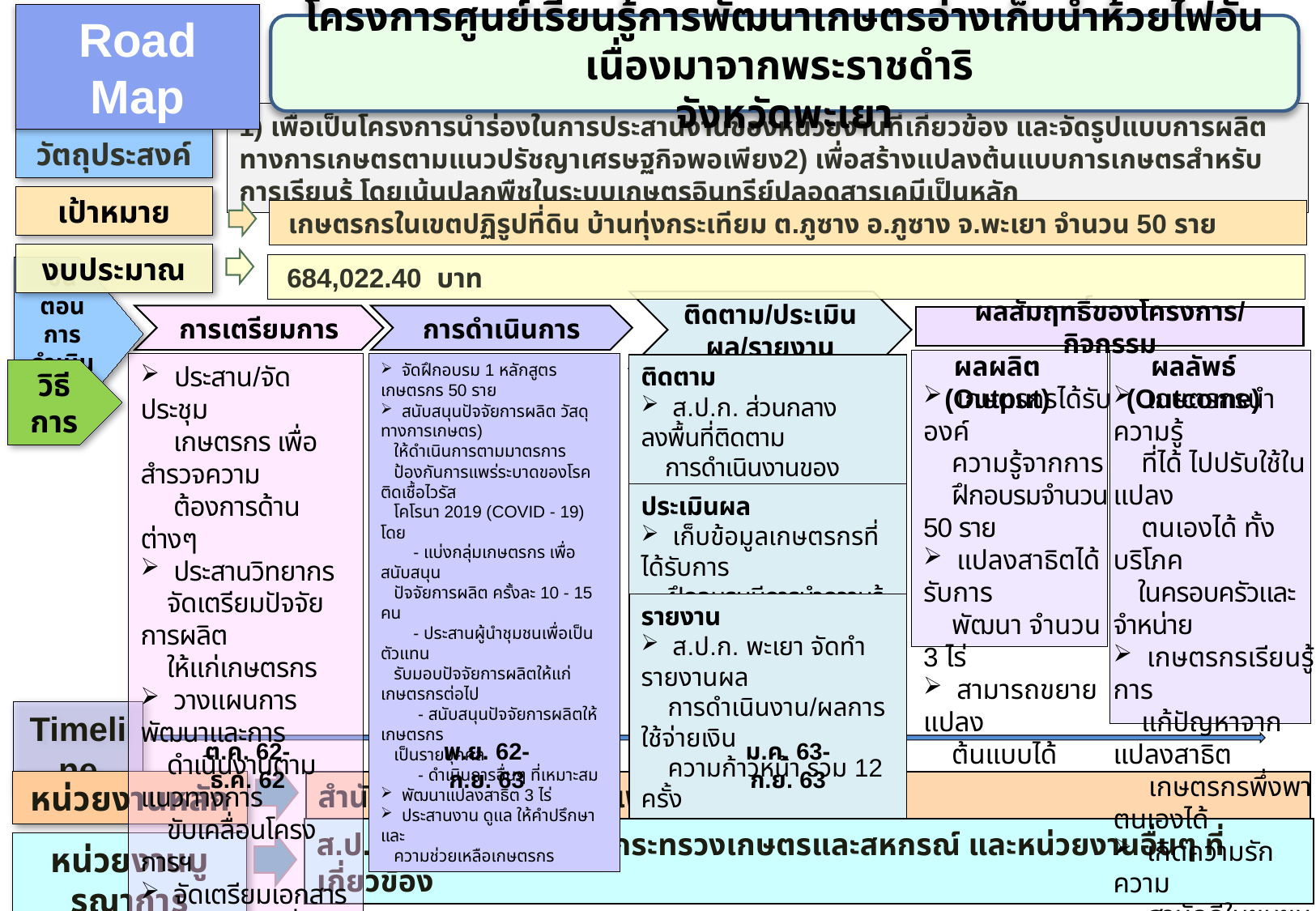

โครงการศูนย์เรียนรู้การพัฒนาเกษตรอ่างเก็บน้ำห้วยไฟอันเนื่องมาจากพระราชดำริ
จังหวัดพะเยา
Road Map
1) เพื่อเป็นโครงการนำร่องในการประสานงานของหน่วยงานที่เกี่ยวข้อง และจัดรูปแบบการผลิตทางการเกษตรตามแนวปรัชญาเศรษฐกิจพอเพียง2) เพื่อสร้างแปลงต้นแบบการเกษตรสำหรับการเรียนรู้ โดยเน้นปลูกพืชในระบบเกษตรอินทรีย์ปลอดสารเคมีเป็นหลัก
วัตถุประสงค์
เป้าหมาย
 เกษตรกรในเขตปฏิรูปที่ดิน บ้านทุ่งกระเทียม ต.ภูซาง อ.ภูซาง จ.พะเยา จำนวน 50 ราย

งบประมาณ

 684,022.40  บาท
ขั้นตอนการดำเนินงาน
การเตรียมการ
การดำเนินการ
ผลสัมฤทธิ์ของโครงการ/กิจกรรม
ติดตาม/ประเมินผล/รายงาน
ผลผลิต (Output)
ผลลัพธ์ (Outcome)

  ประสาน/จัดประชุม
     เกษตรกร เพื่อสำรวจความ
     ต้องการด้านต่างๆ
  ประสานวิทยากร
    จัดเตรียมปัจจัยการผลิต
    ให้แก่เกษตรกร
  วางแผนการพัฒนาและการ
    ดำเนินงานตามแนวทางการ
    ขับเคลื่อนโครงการฯ
  จัดเตรียมเอกสาร
    โครงการฯ เพื่อเผยแพร่
  จัดฝึกอบรม 1 หลักสูตร เกษตรกร 50 ราย
  สนับสนุนปัจจัยการผลิต วัสดุทางการเกษตร)
   ให้ดำเนินการตามมาตรการ
   ป้องกันการแพร่ระบาดของโรคติดเชื้อไวรัส
   โคโรนา 2019 (COVID - 19) โดย
       - แบ่งกลุ่มเกษตรกร เพื่อสนับสนุน
   ปัจจัยการผลิต ครั้งละ 10 - 15 คน
       - ประสานผู้นำชุมชนเพื่อเป็นตัวแทน
   รับมอบปัจจัยการผลิตให้แก่เกษตรกรต่อไป
        - สนับสนุนปัจจัยการผลิตให้เกษตรกร
   เป็นรายบุคคล
        - ดำเนินการอื่นๆ ที่เหมาะสม
  พัฒนาแปลงสาธิต 3 ไร่
  ประสานงาน ดูแล ให้คำปรึกษา และ
   ความช่วยเหลือเกษตรกร
ติดตาม
  ส.ป.ก. ส่วนกลาง ลงพื้นที่ติดตาม
    การดำเนินงานของ ส.ป.ก. พะเยา
    จำนวน 2 ครั้ง

  เกษตรกรได้รับองค์
    ความรู้จากการ
    ฝึกอบรมจำนวน 50 ราย
  แปลงสาธิตได้รับการ
    พัฒนา จำนวน 3 ไร่
  สามารถขยายแปลง
    ต้นแบบได้จำนวน
    2 แปลง
  เกษตรกรนำความรู้
    ที่ได้ ไปปรับใช้ในแปลง
    ตนเองได้ ทั้งบริโภค
    ในครอบครัวและจำหน่าย
  เกษตรกรเรียนรู้การ
    แก้ปัญหาจากแปลงสาธิต
     เกษตรกรพึ่งพาตนเองได้
  เกิดความรักความ
     สามัคคีในชุมชน จาก
     การทำกิจกรรมร่วมกัน
วิธีการ
ประเมินผล
  เก็บข้อมูลเกษตรกรที่ได้รับการ
    ฝึกอบรมมีการนำความรู้ไปใช้ประโยชน์
รายงาน
  ส.ป.ก. พะเยา จัดทำรายงานผล
    การดำเนินงาน/ผลการใช้จ่ายเงิน
    ความก้าวหน้า รวม 12 ครั้ง
Timeline
ต.ค. 62- ธ.ค. 62
พ.ย. 62- ก.ย. 63
ม.ค. 63- ก.ย. 63

หน่วยงานหลัก
สำนักงานการปฏิรูปที่ดินเพื่อเกษตรกรรม
หน่วยงานบูรณาการ

ส.ป.ก. /หน่วยงานสังกัดกระทรวงเกษตรและสหกรณ์ และหน่วยงานอื่นๆ ที่เกี่ยวข้อง